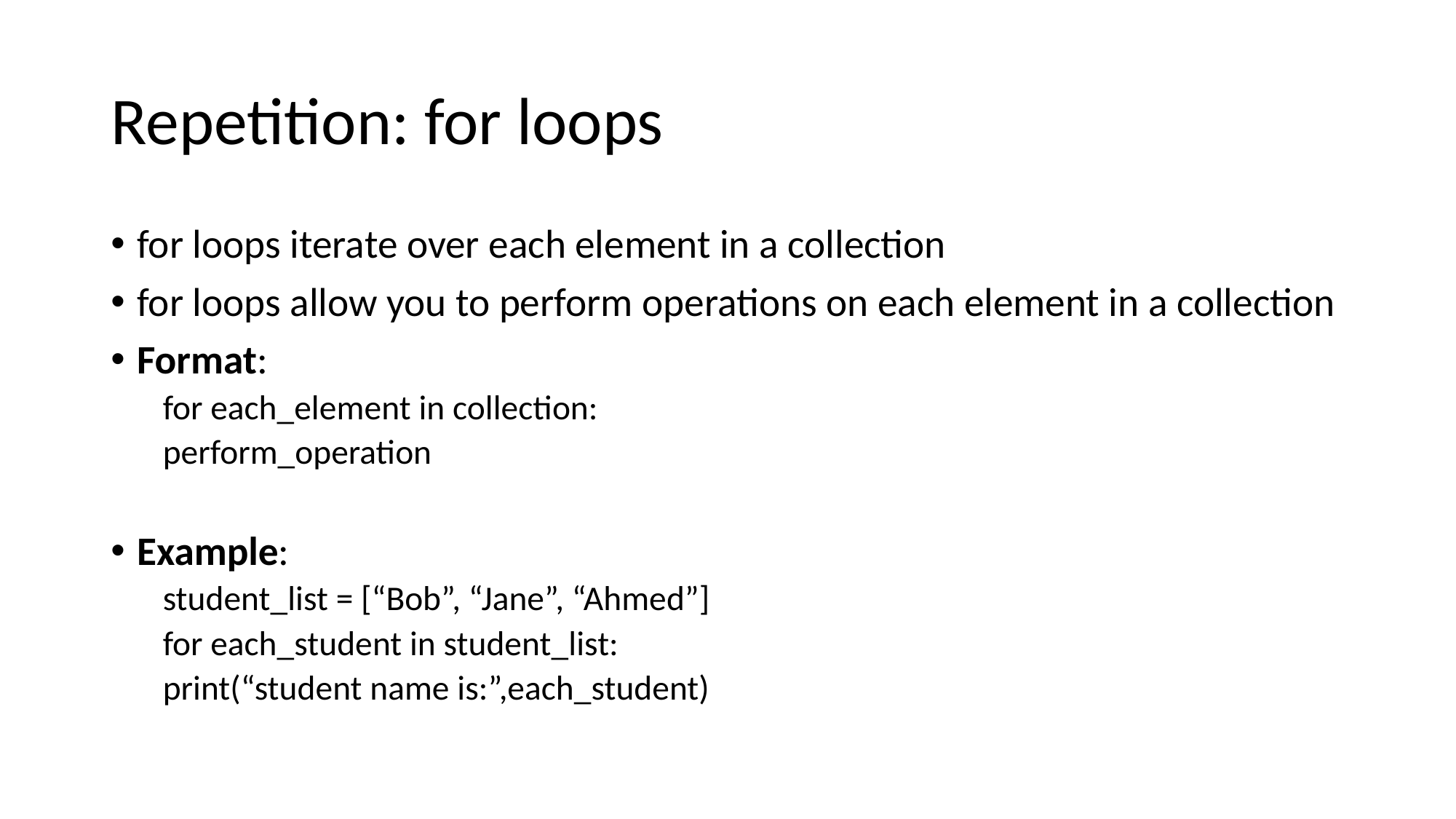

# Repetition: for loops
for loops iterate over each element in a collection
for loops allow you to perform operations on each element in a collection
Format:
for each_element in collection:
	perform_operation

Example:
student_list = [“Bob”, “Jane”, “Ahmed”]
for each_student in student_list:
	print(“student name is:”,each_student)